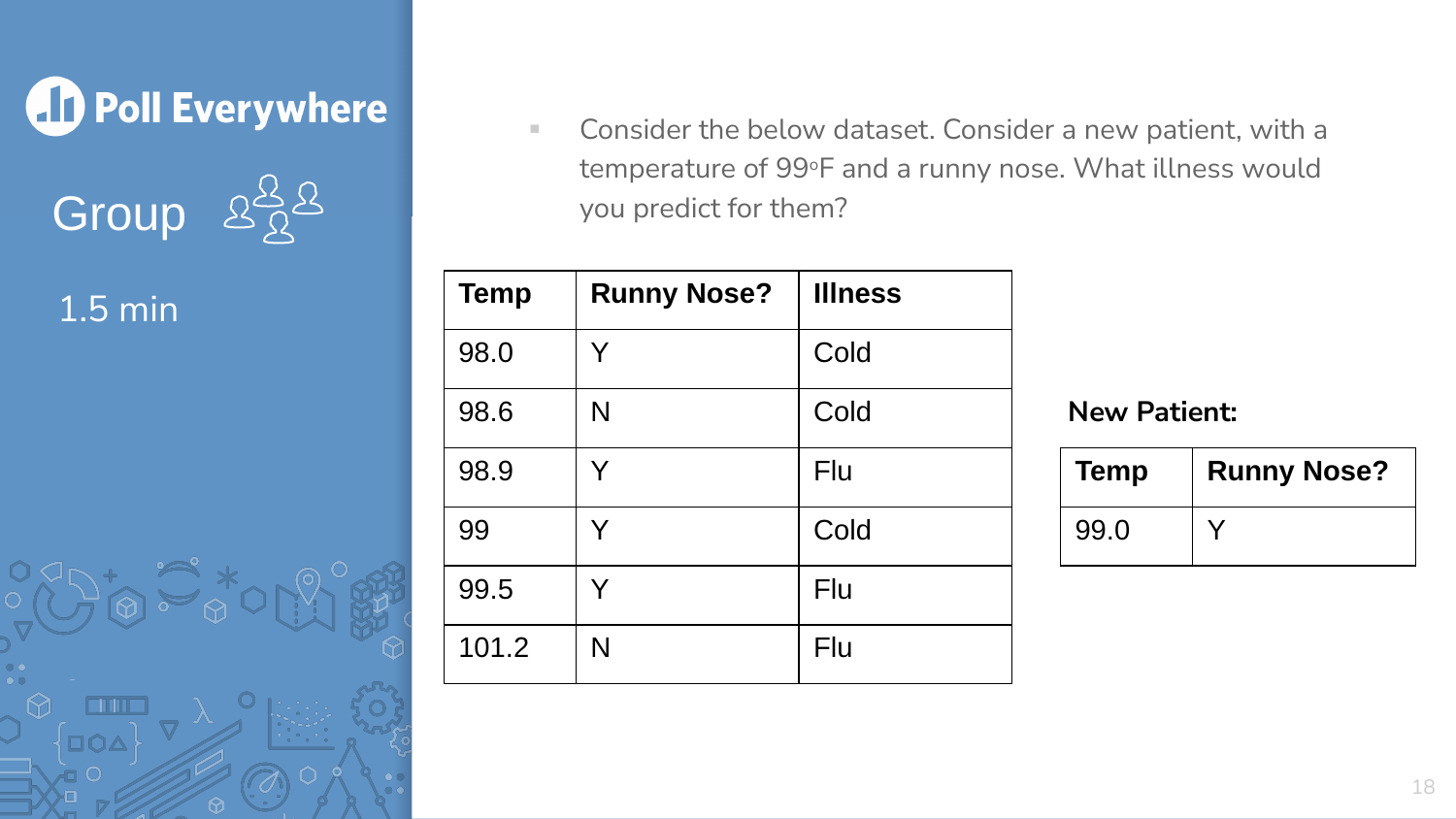

Consider the below dataset. Consider a new patient, with a temperature of 99oF and a runny nose. What illness would you predict for them?
# 1.5 min
| Temp | Runny Nose? | Illness |
| --- | --- | --- |
| 98.0 | Y | Cold |
| 98.6 | N | Cold |
| 98.9 | Y | Flu |
| 99 | Y | Cold |
| 99.5 | Y | Flu |
| 101.2 | N | Flu |
New Patient:
| Temp | Runny Nose? |
| --- | --- |
| 99.0 | Y |

18